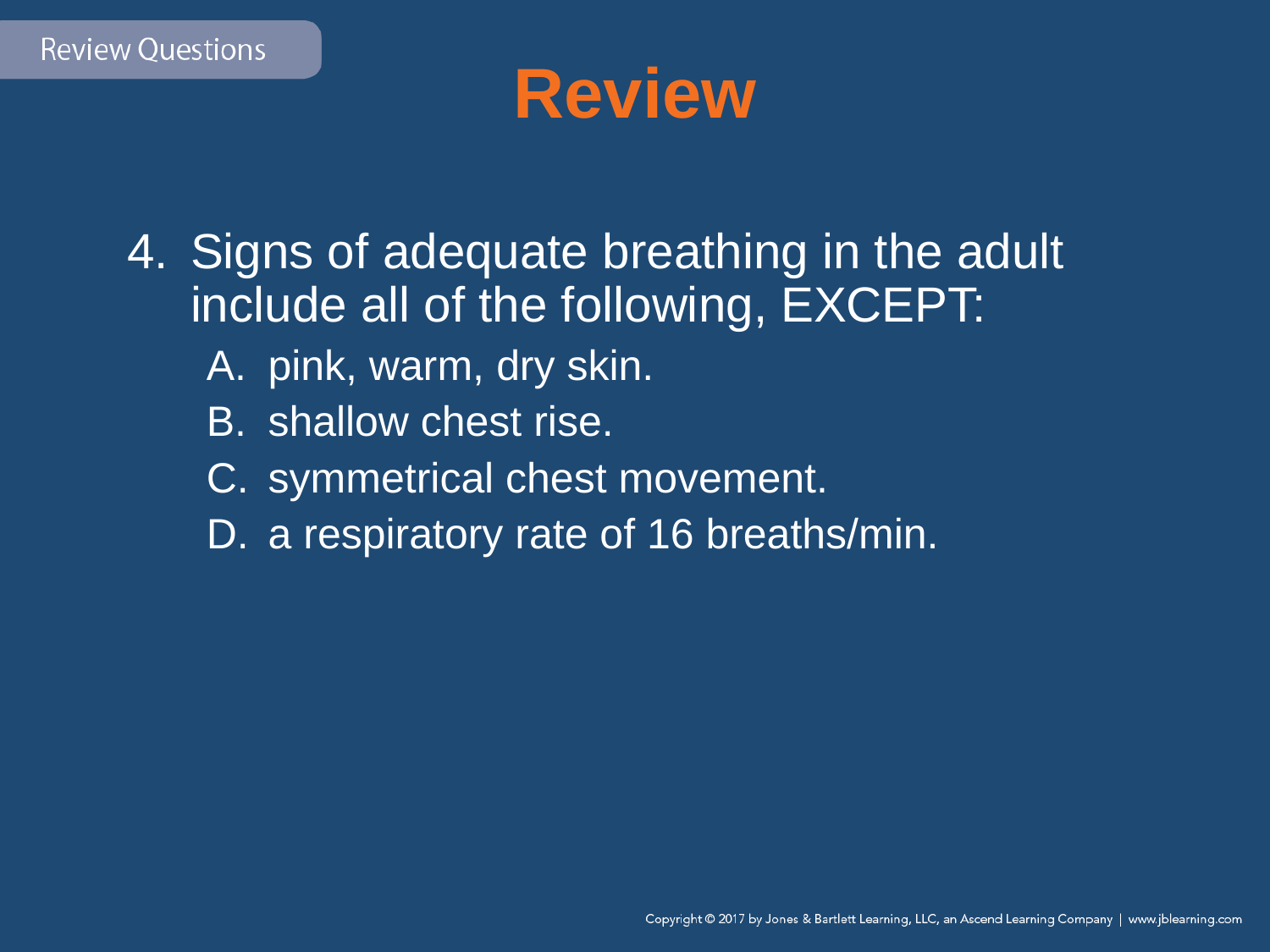

# Review
Signs of adequate breathing in the adult include all of the following, EXCEPT:
pink, warm, dry skin.
shallow chest rise.
symmetrical chest movement.
a respiratory rate of 16 breaths/min.